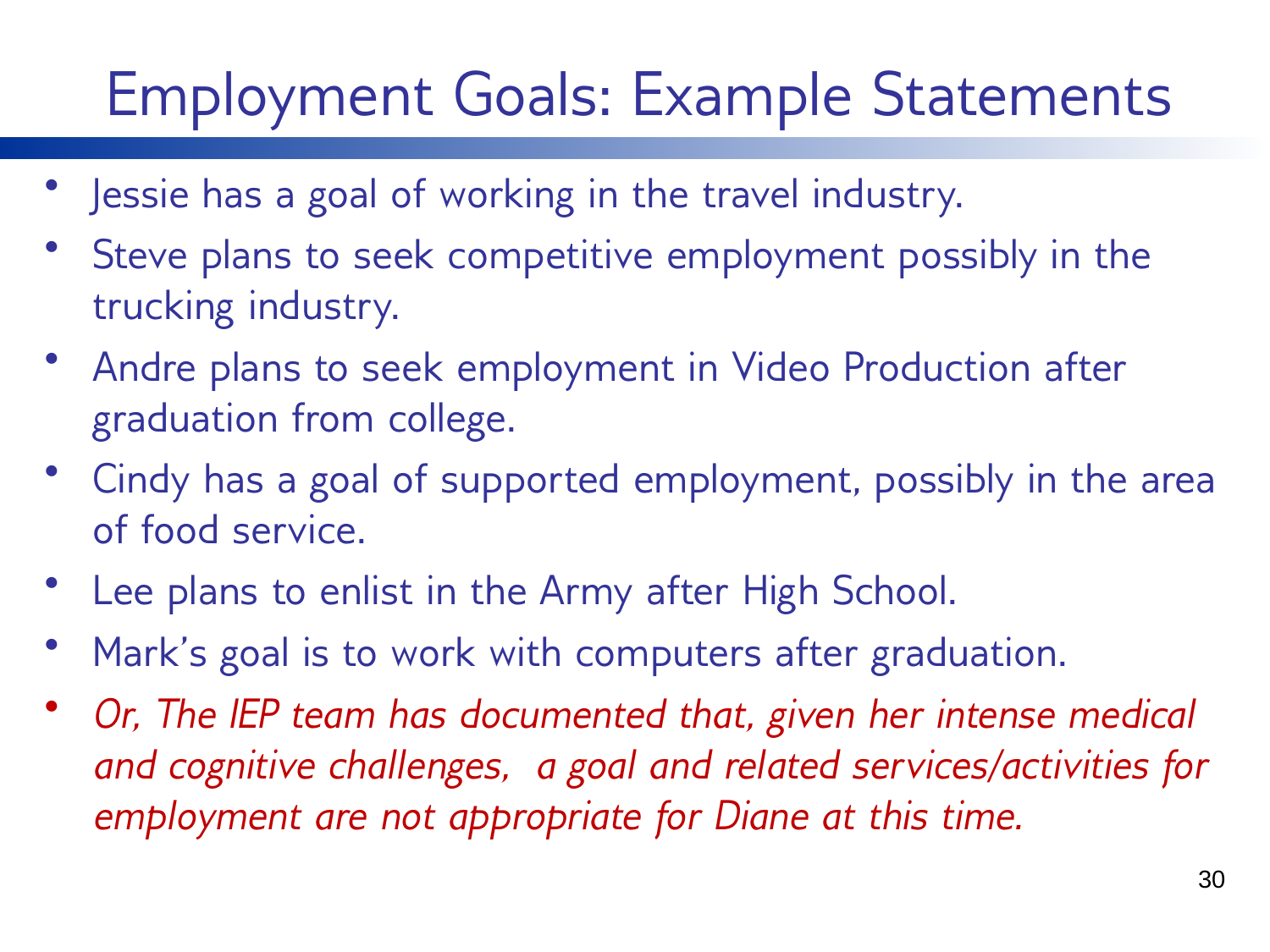

# Employment Goals: Example Statements
Jessie has a goal of working in the travel industry.
Steve plans to seek competitive employment possibly in the trucking industry.
Andre plans to seek employment in Video Production after  graduation from college.
Cindy has a goal of supported employment, possibly in the area of food service.
Lee plans to enlist in the Army after High School.
Mark’s goal is to work with computers after graduation.
Or, The IEP team has documented that, given her intense medical and cognitive challenges,  a goal and related services/activities for employment are not appropriate for Diane at this time.

30